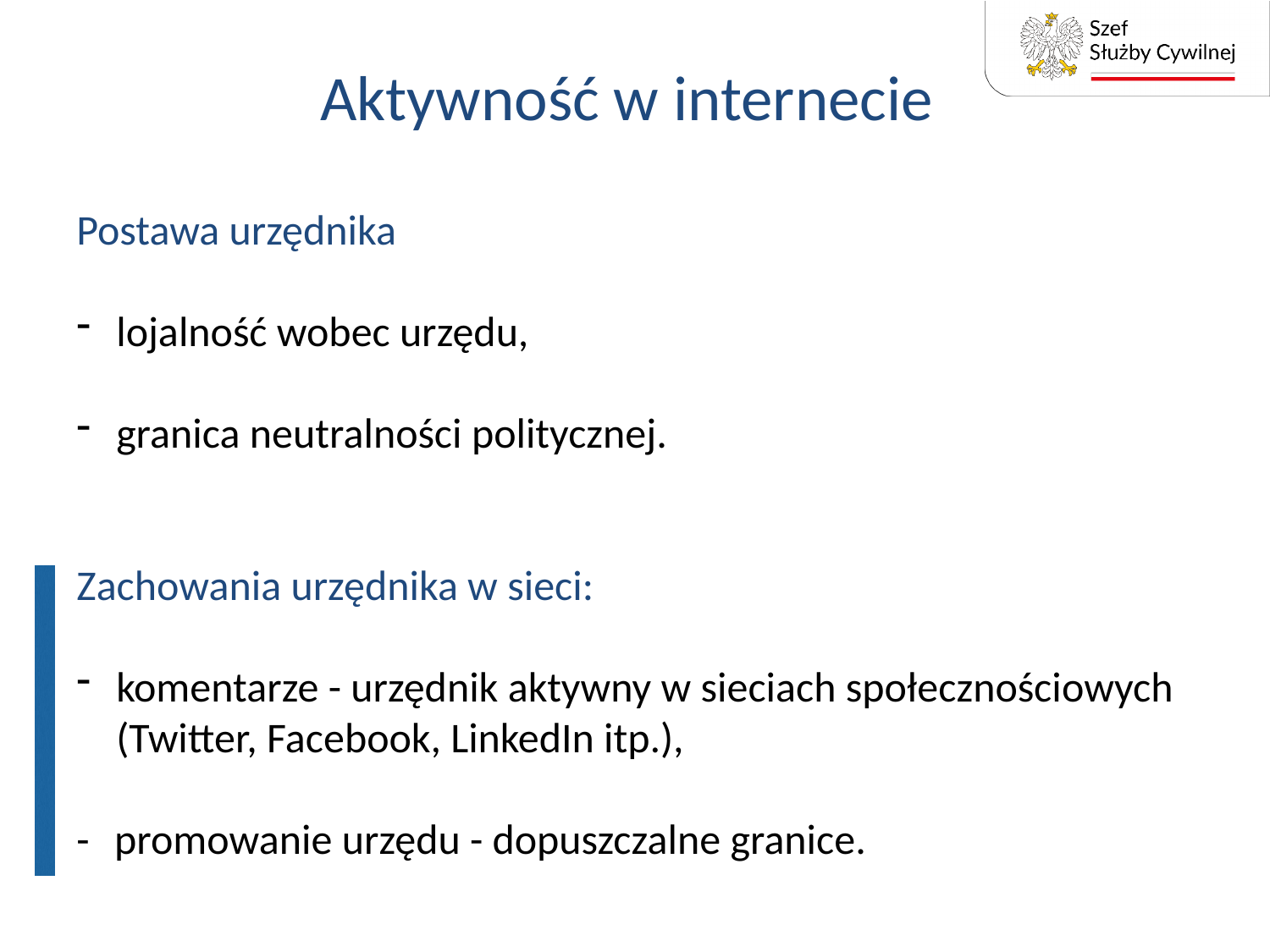

# Aktywność w internecie
Postawa urzędnika

lojalność wobec urzędu,

granica neutralności politycznej.

Zachowania urzędnika w sieci:

komentarze - urzędnik aktywny w sieciach społecznościowych
(Twitter, Facebook, LinkedIn itp.),

- 	promowanie urzędu - dopuszczalne granice.